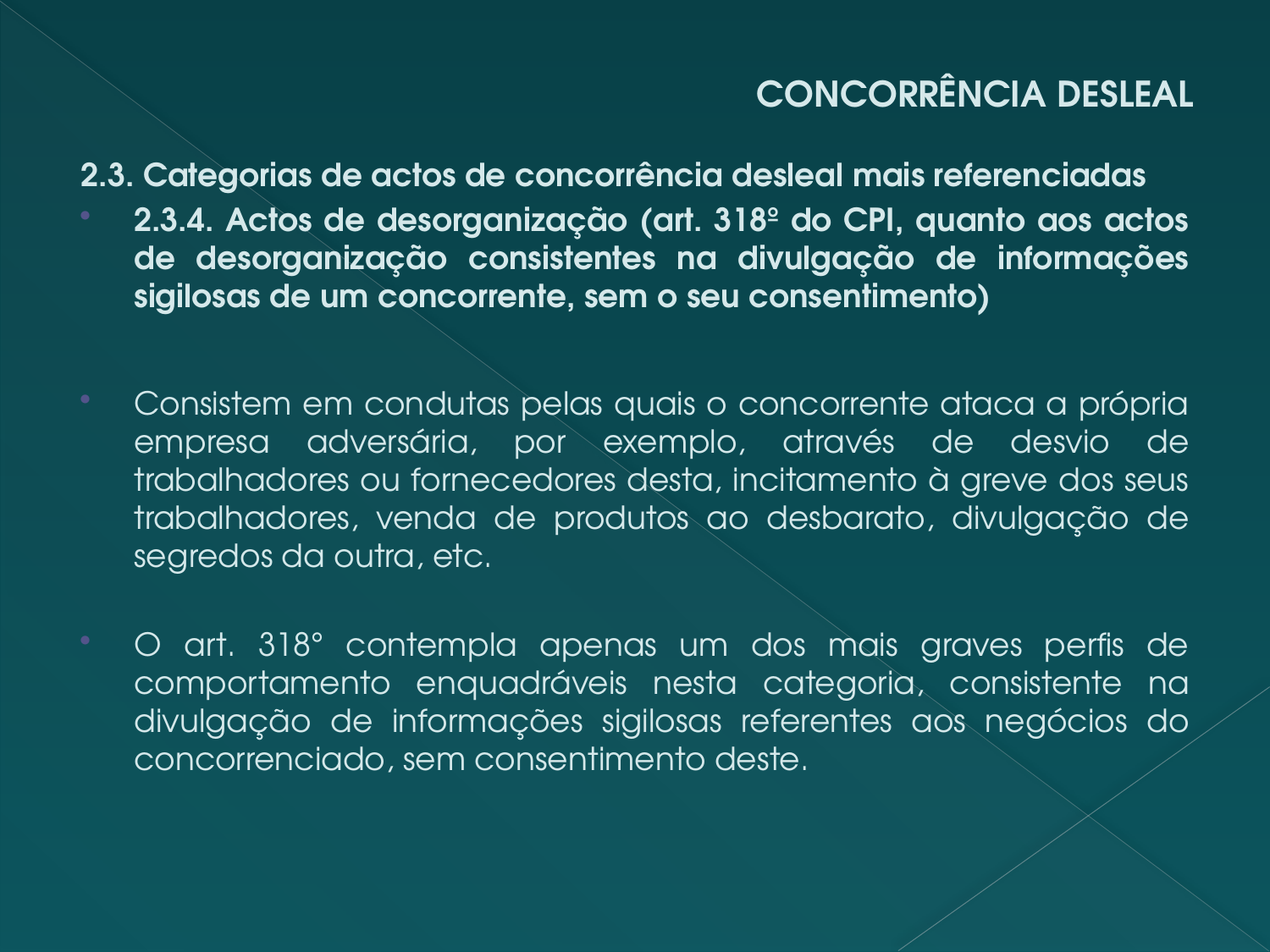

# CONCORRÊNCIA DESLEAL
2.3. Categorias de actos de concorrência desleal mais referenciadas
2.3.4. Actos de desorganização (art. 318º do CPI, quanto aos actos de desorganização consistentes na divulgação de informações sigilosas de um concorrente, sem o seu consentimento)

Consistem em condutas pelas quais o concorrente ataca a própria empresa adversária, por exemplo, através de desvio de trabalhadores ou fornecedores desta, incitamento à greve dos seus trabalhadores, venda de produtos ao desbarato, divulgação de segredos da outra, etc.

O art. 318° contempla apenas um dos mais graves perfis de comportamento enquadráveis nesta categoria, consistente na divulgação de informações sigilosas referentes aos negócios do concorrenciado, sem consentimento deste.